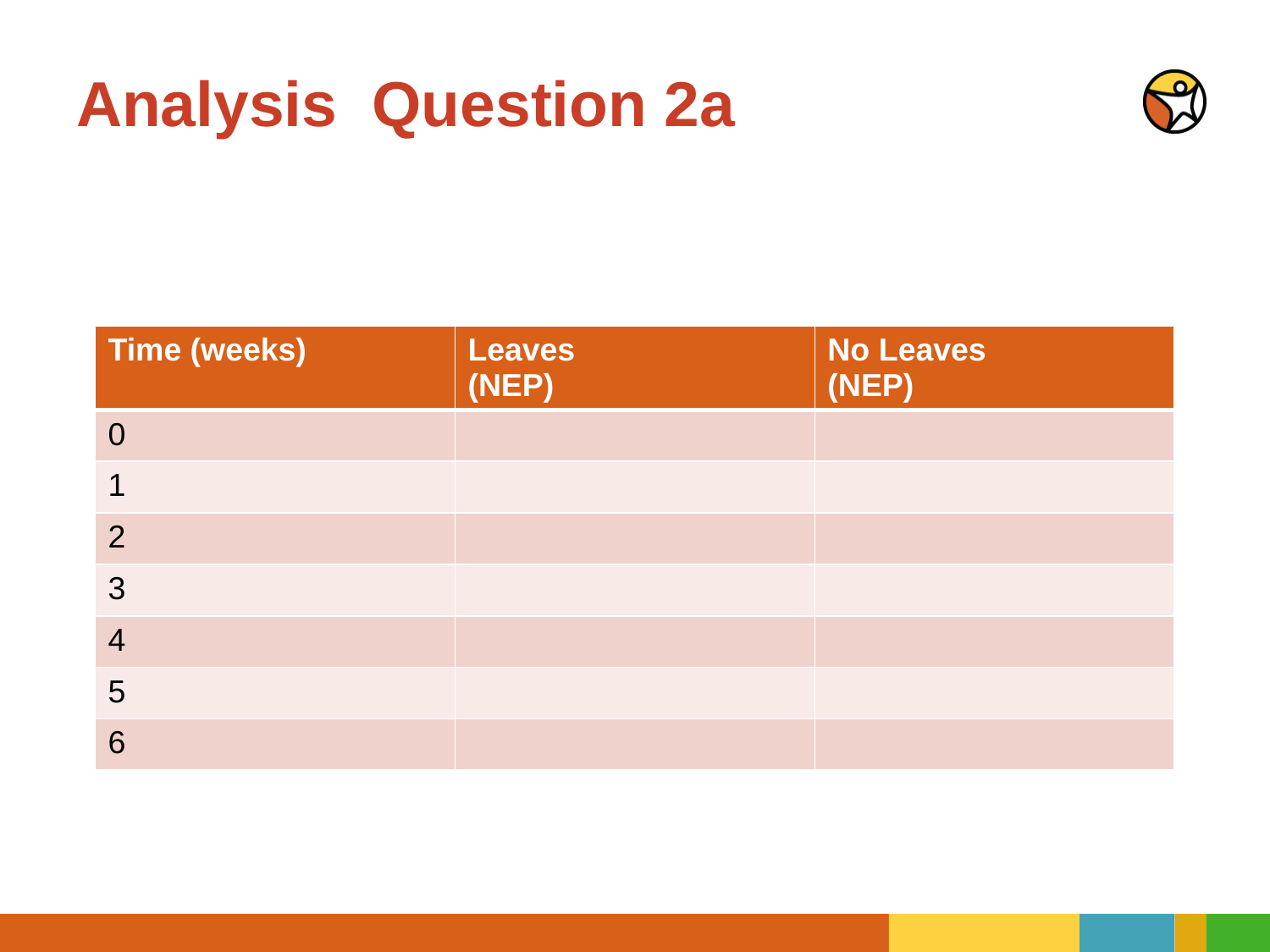

# Analysis  Question 2a
| Time (weeks) | Leaves (NEP) | No Leaves (NEP) |
| --- | --- | --- |
| 0 |  |  |
| 1 |  |  |
| 2 |  |  |
| 3 |  |  |
| 4 |  |  |
| 5 |  |  |
| 6 |  |  |